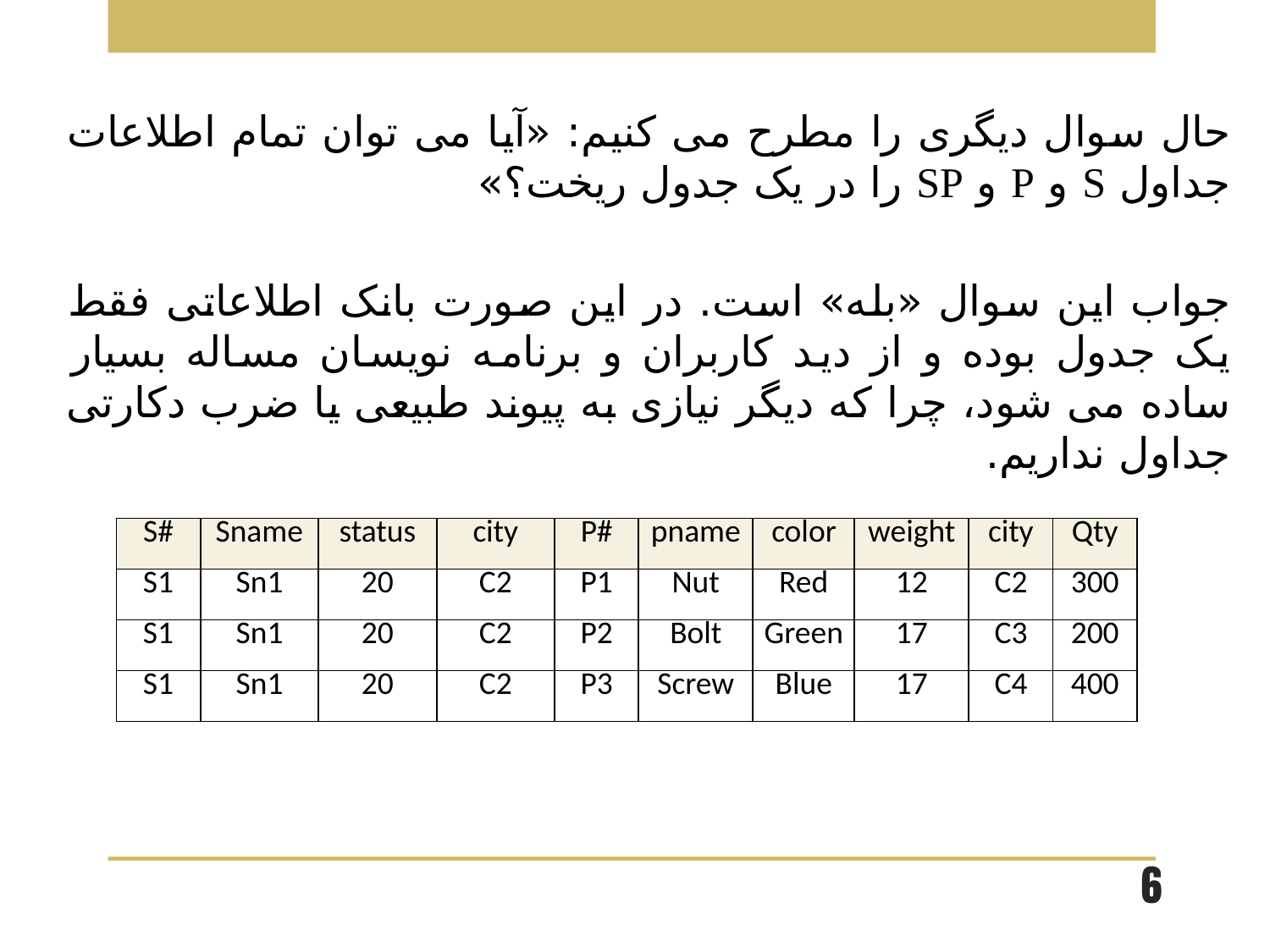

حال سوال دیگری را مطرح می کنیم: «آیا می توان تمام اطلاعات جداول S و P و SP را در یک جدول ریخت؟»

جواب این سوال «بله» است. در این صورت بانک اطلاعاتی فقط یک جدول بوده و از دید کاربران و برنامه نویسان مساله بسیار ساده می شود، چرا که دیگر نیازی به پیوند طبیعی یا ضرب دکارتی جداول نداریم.
| S# | Sname | status | city | P# | pname | color | weight | city | Qty |
| --- | --- | --- | --- | --- | --- | --- | --- | --- | --- |
| S1 | Sn1 | 20 | C2 | P1 | Nut | Red | 12 | C2 | 300 |
| S1 | Sn1 | 20 | C2 | P2 | Bolt | Green | 17 | C3 | 200 |
| S1 | Sn1 | 20 | C2 | P3 | Screw | Blue | 17 | C4 | 400 |
6